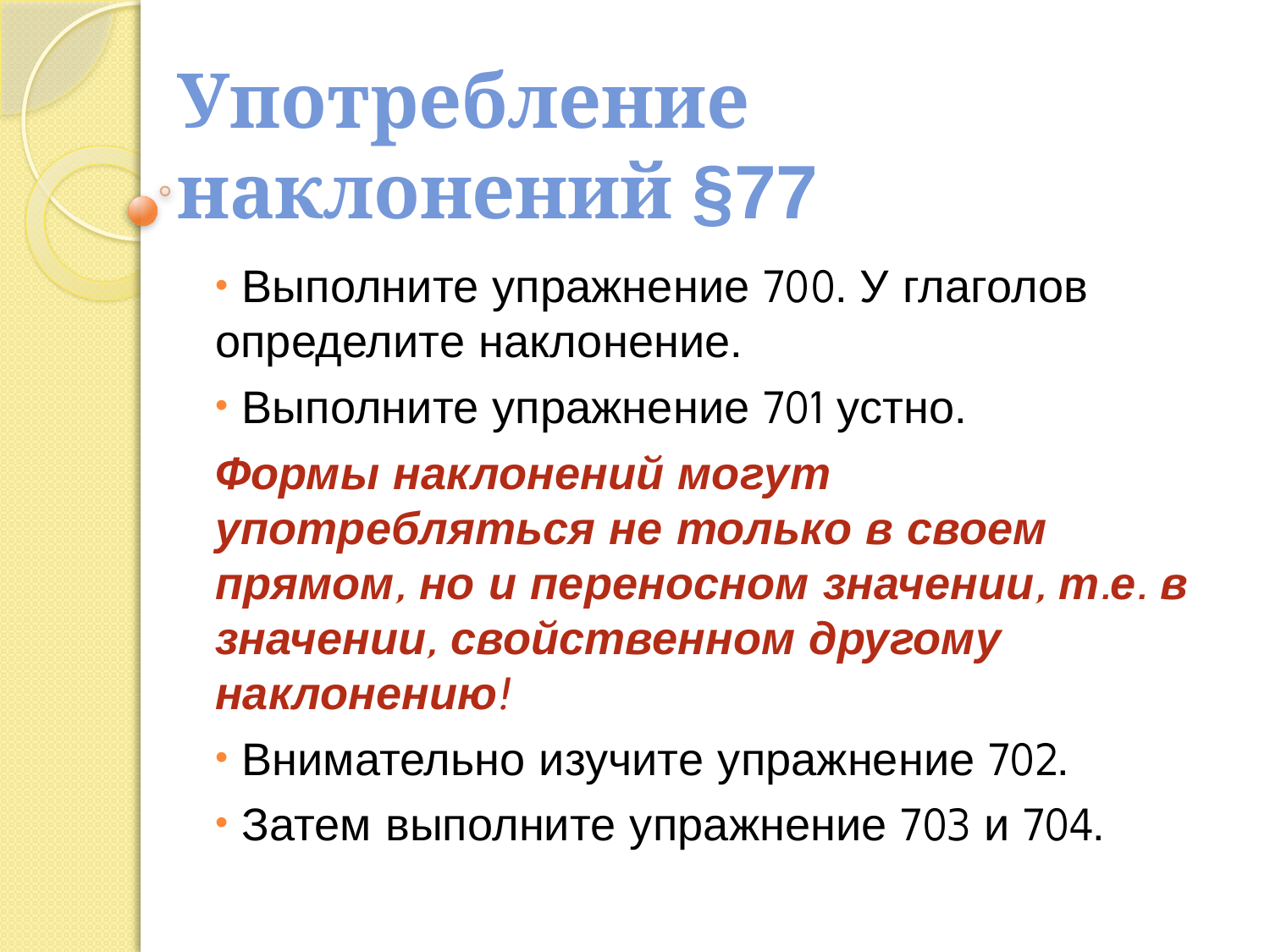

# Употребление наклонений §77
 Выполните упражнение 700. У глаголов определите наклонение.
 Выполните упражнение 701 устно.
Формы наклонений могут употребляться не только в своем прямом, но и переносном значении, т.е. в значении, свойственном другому наклонению!
 Внимательно изучите упражнение 702.
 Затем выполните упражнение 703 и 704.